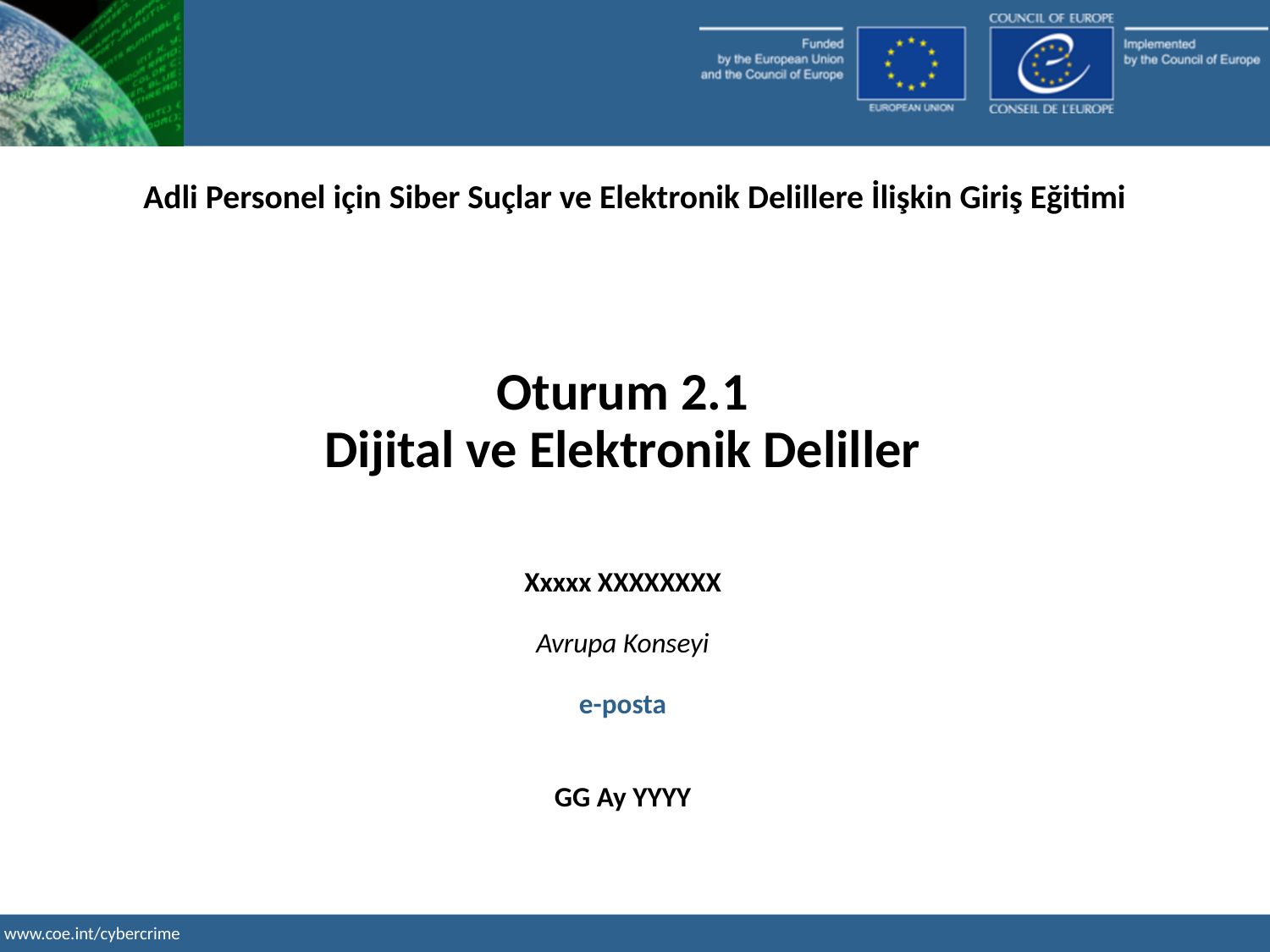

Adli Personel için Siber Suçlar ve Elektronik Delillere İlişkin Giriş Eğitimi

Oturum 2.1
Dijital ve Elektronik Deliller

Xxxxx XXXXXXXX

Avrupa Konseyi

e-posta

GG Ay YYYY